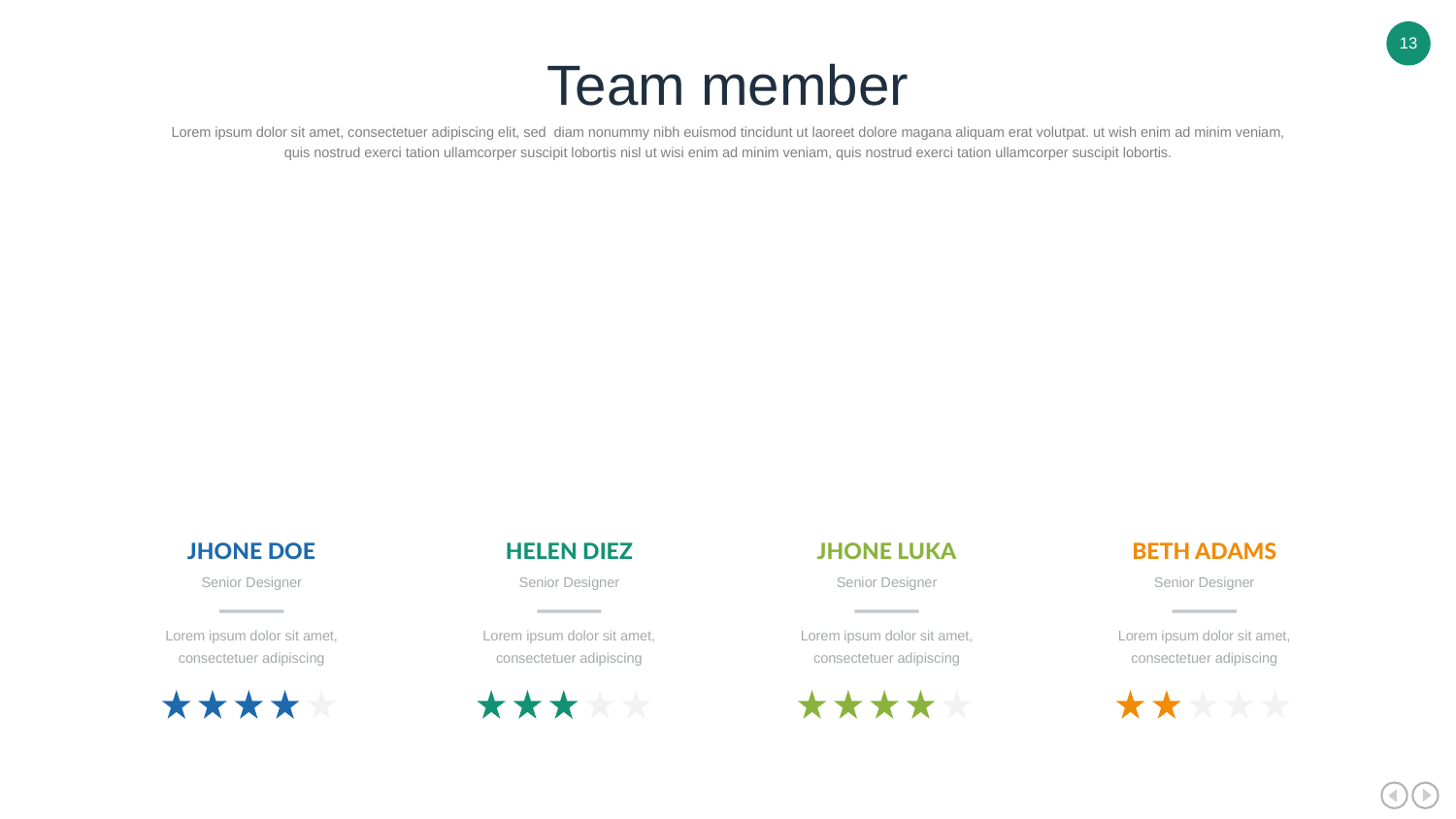

Team member
Lorem ipsum dolor sit amet, consectetuer adipiscing elit, sed  diam nonummy nibh euismod tincidunt ut laoreet dolore magana aliquam erat volutpat. ut wish enim ad minim veniam, quis nostrud exerci tation ullamcorper suscipit lobortis nisl ut wisi enim ad minim veniam, quis nostrud exerci tation ullamcorper suscipit lobortis.

jhone doe
Senior Designer

Lorem ipsum dolor sit amet, consectetuer adipiscing

Helen diez
Senior Designer

Lorem ipsum dolor sit amet, consectetuer adipiscing

jhone luka
Senior Designer

Lorem ipsum dolor sit amet, consectetuer adipiscing

Beth adams
Senior Designer

Lorem ipsum dolor sit amet, consectetuer adipiscing